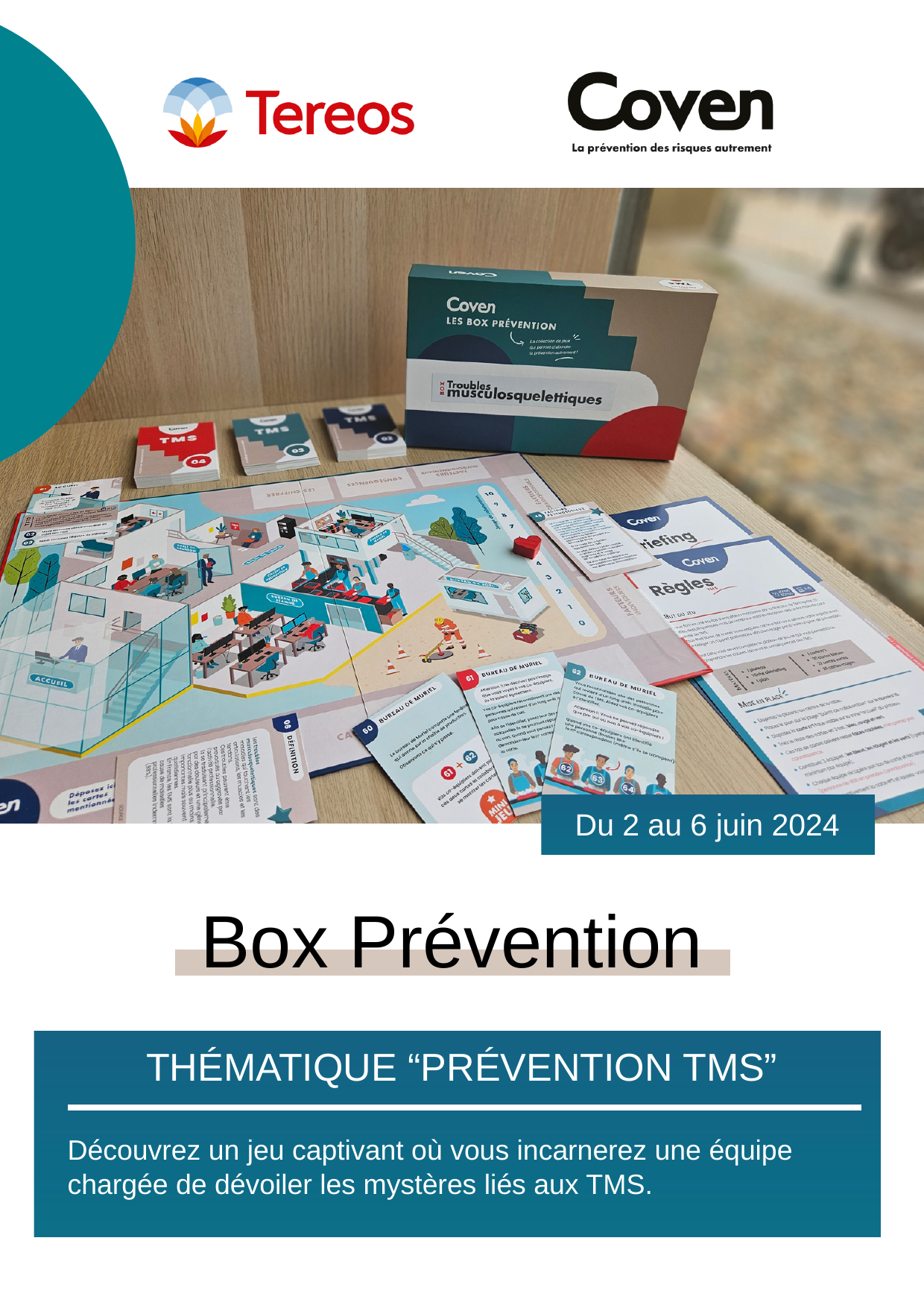

Du 2 au 6 juin 2024
Box Prévention

THÉMATIQUE “PRÉVENTION TMS”

Découvrez un jeu captivant où vous incarnerez une équipe chargée de dévoiler les mystères liés aux TMS.